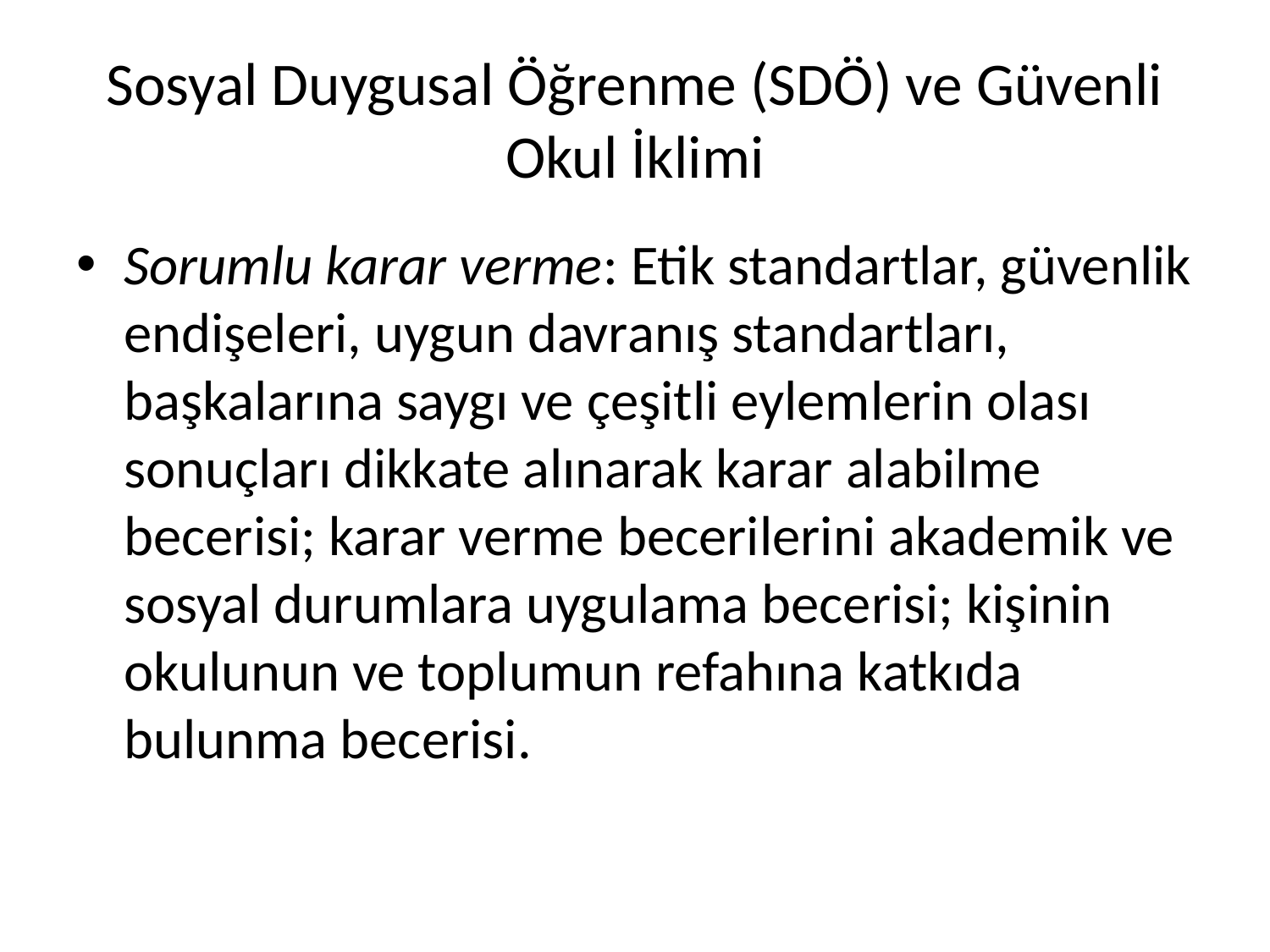

# Sosyal Duygusal Öğrenme (SDÖ) ve Güvenli Okul İklimi
Sorumlu karar verme: Etik standartlar, güvenlik endişeleri, uygun davranış standartları, başkalarına saygı ve çeşitli eylemlerin olası sonuçları dikkate alınarak karar alabilme becerisi; karar verme becerilerini akademik ve sosyal durumlara uygulama becerisi; kişinin okulunun ve toplumun refahına katkıda bulunma becerisi.